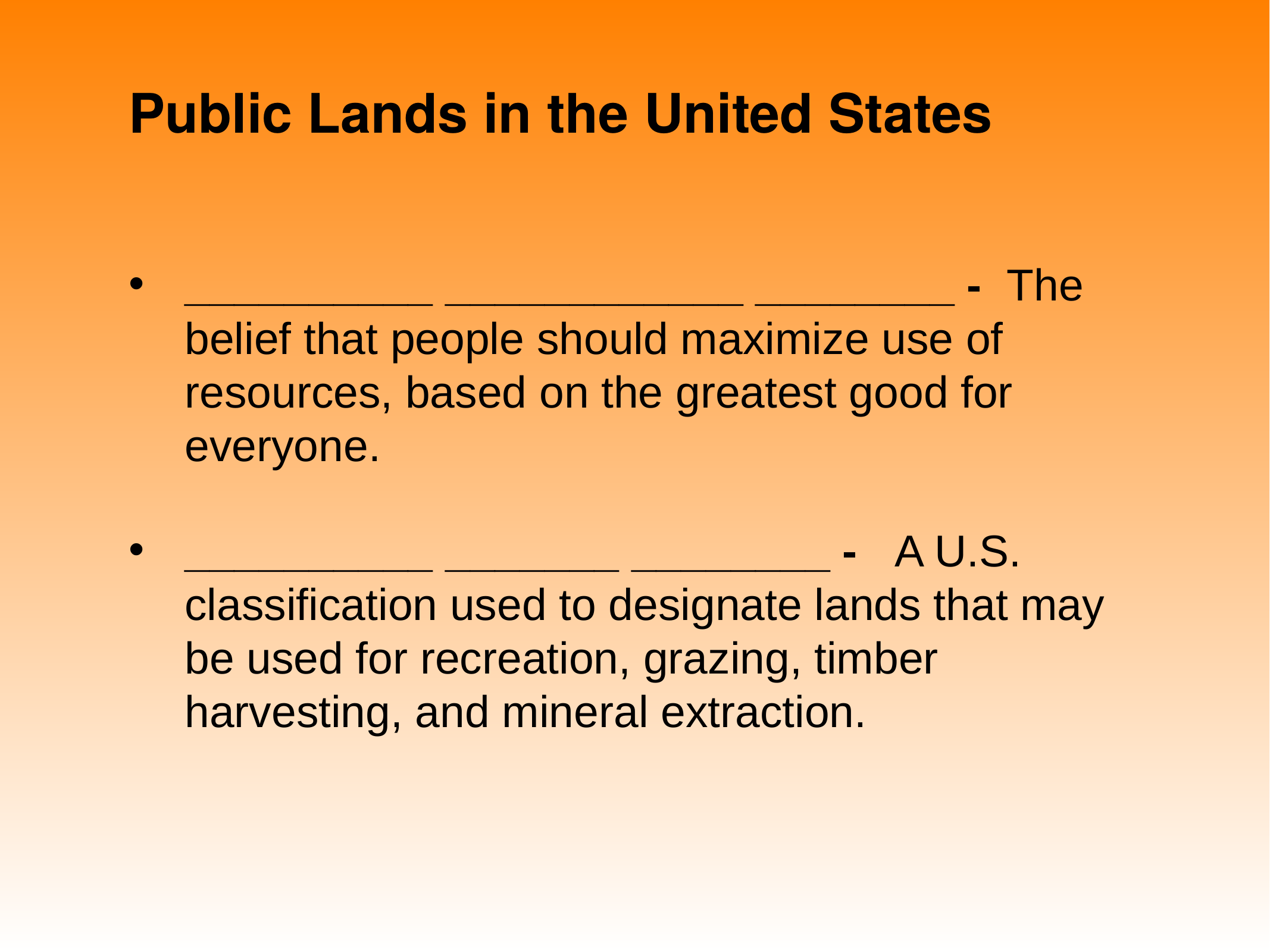

# Public Lands in the United States
__________ ____________ ________ -  The belief that people should maximize use of resources, based on the greatest good for everyone.
__________ _______ ________ -   A U.S. classification used to designate lands that may be used for recreation, grazing, timber harvesting, and mineral extraction.